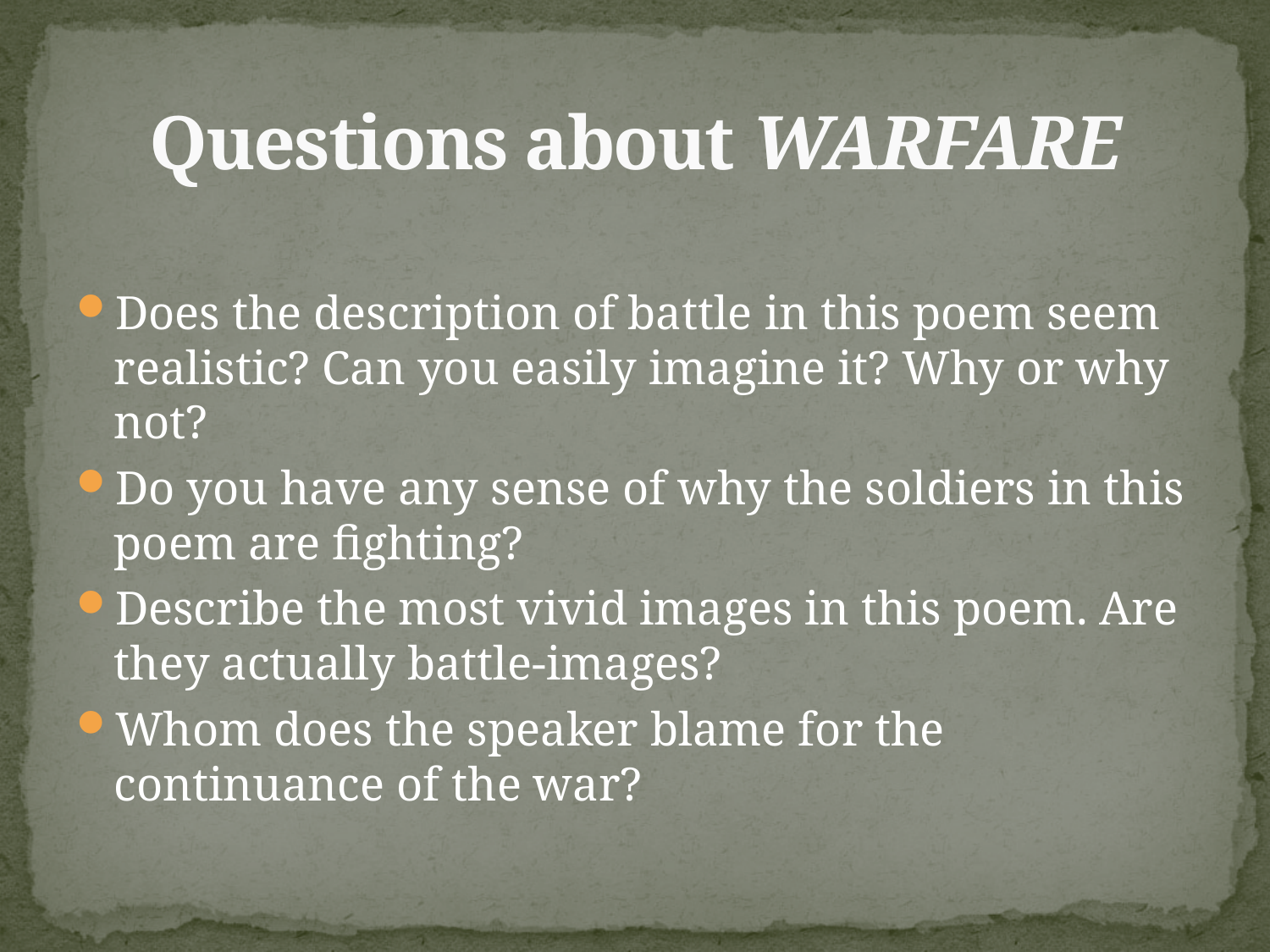

# Questions about WARFARE

Does the description of battle in this poem seem realistic? Can you easily imagine it? Why or why not?
Do you have any sense of why the soldiers in this poem are fighting?
Describe the most vivid images in this poem. Are they actually battle-images?
Whom does the speaker blame for the continuance of the war?